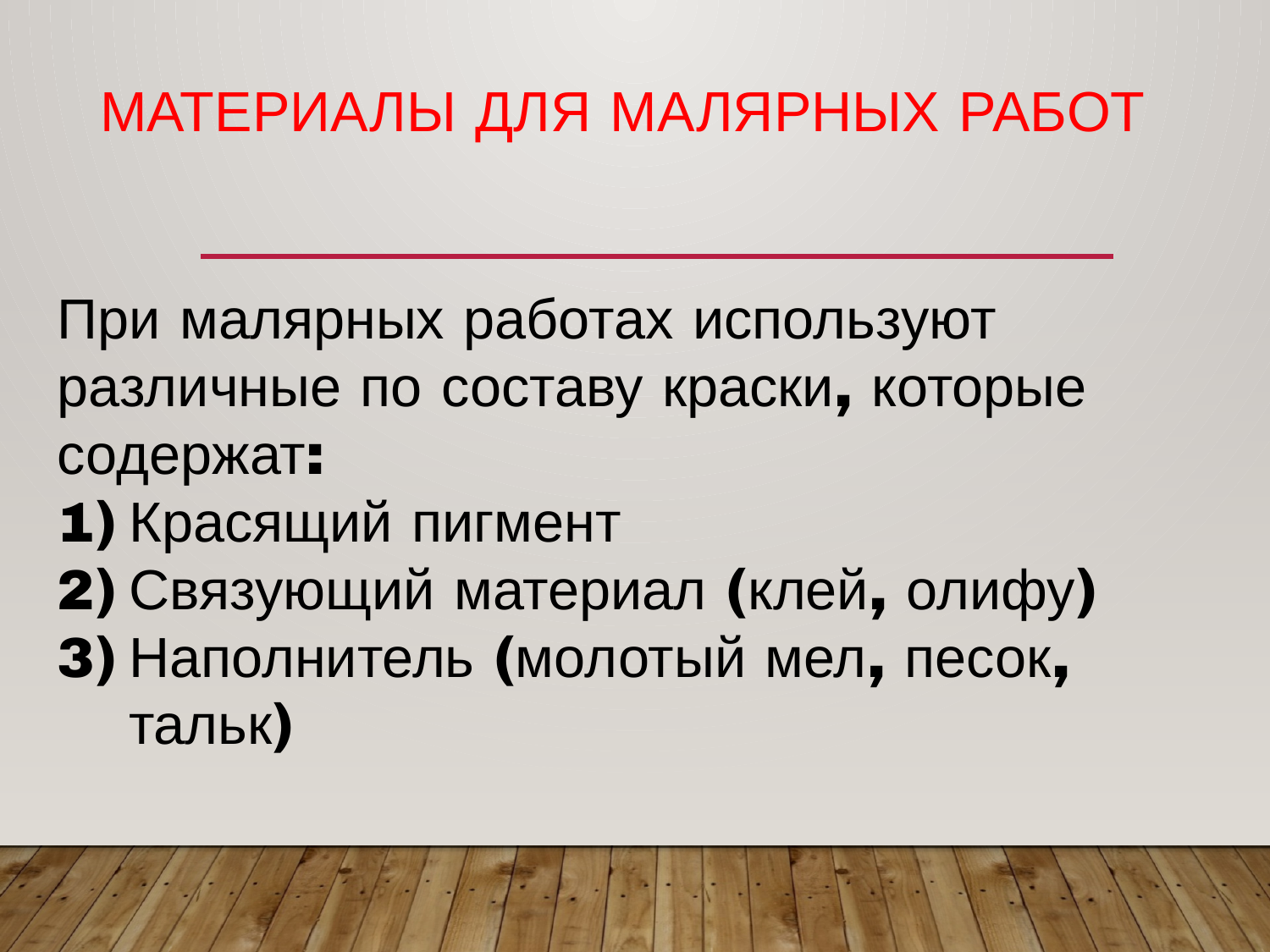

# Материалы для малярных работ
При малярных работах используют различные по составу краски, которые содержат:
Красящий пигмент
Связующий материал (клей, олифу)
Наполнитель (молотый мел, песок, тальк)